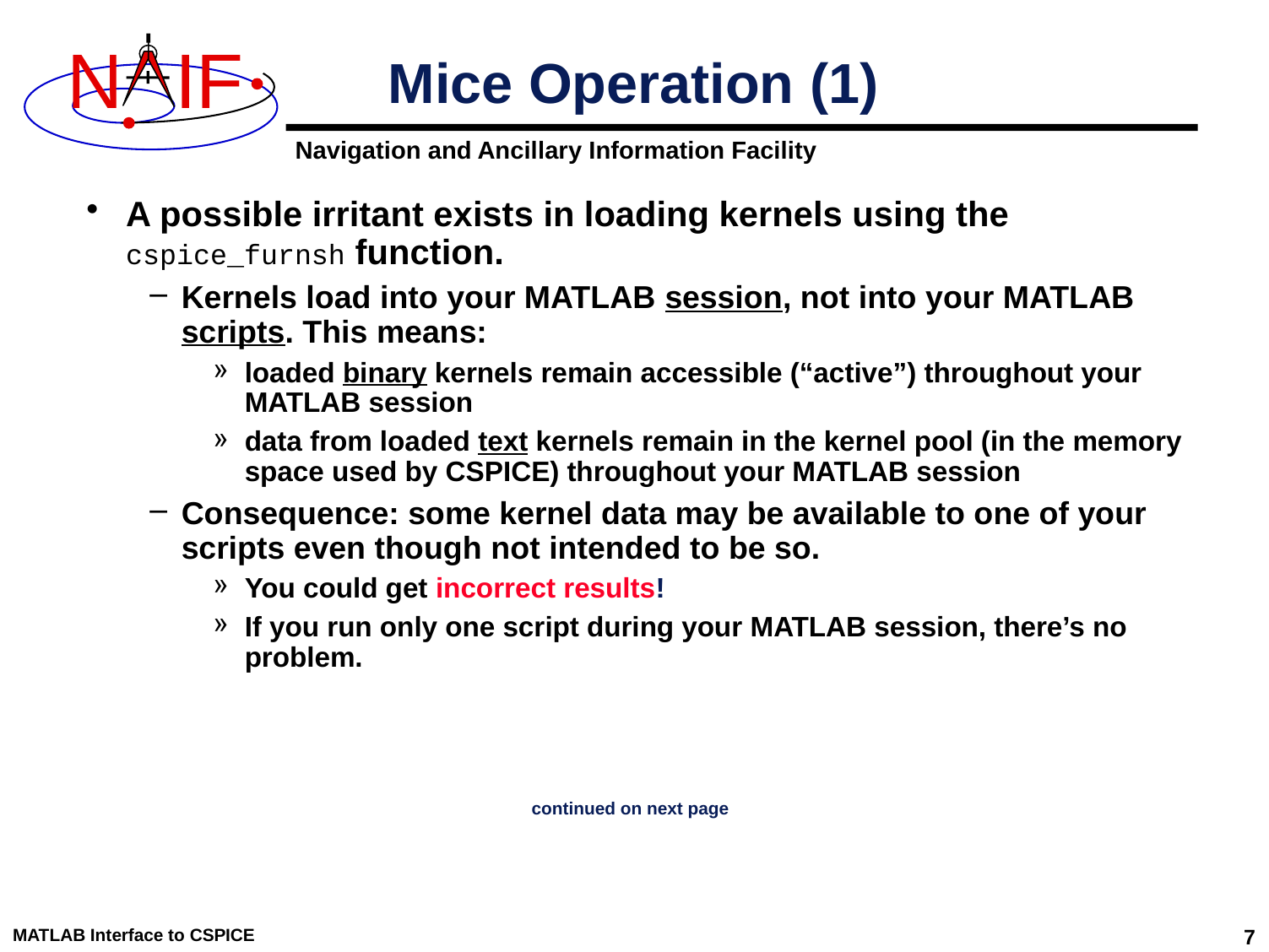

Mice Operation (1)
A possible irritant exists in loading kernels using the cspice_furnsh function.
Kernels load into your MATLAB session, not into your MATLAB scripts. This means:
loaded binary kernels remain accessible (“active”) throughout your MATLAB session
data from loaded text kernels remain in the kernel pool (in the memory space used by CSPICE) throughout your MATLAB session
Consequence: some kernel data may be available to one of your scripts even though not intended to be so.
You could get incorrect results!
If you run only one script during your MATLAB session, there’s no problem.
continued on next page
MATLAB Interface to CSPICE
7